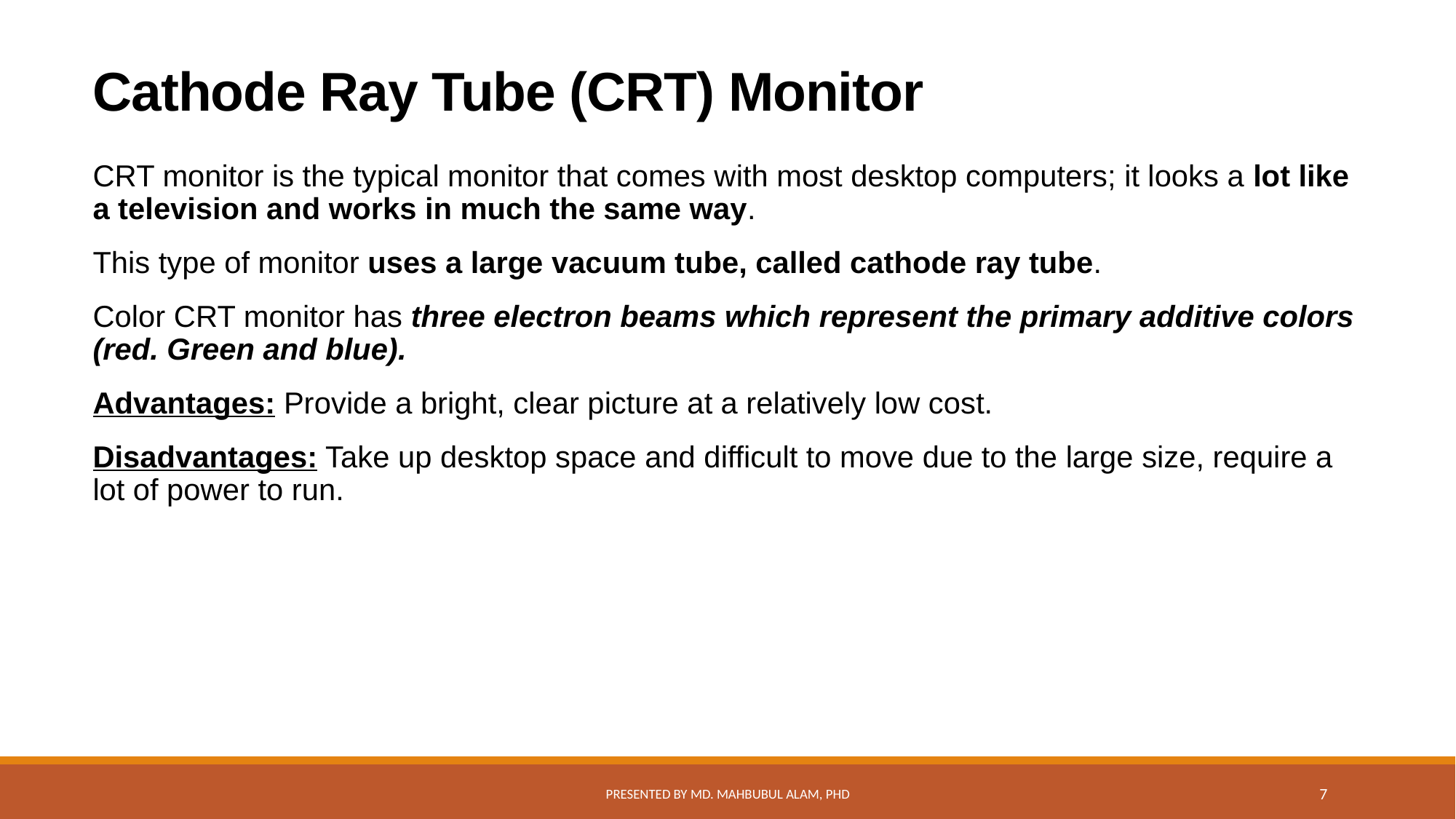

# Cathode Ray Tube (CRT) Monitor
CRT monitor is the typical monitor that comes with most desktop computers; it looks a lot like a television and works in much the same way.
This type of monitor uses a large vacuum tube, called cathode ray tube.
Color CRT monitor has three electron beams which represent the primary additive colors (red. Green and blue).
Advantages: Provide a bright, clear picture at a relatively low cost.
Disadvantages: Take up desktop space and difficult to move due to the large size, require a lot of power to run.

Presented by Md. Mahbubul Alam, PhD
7